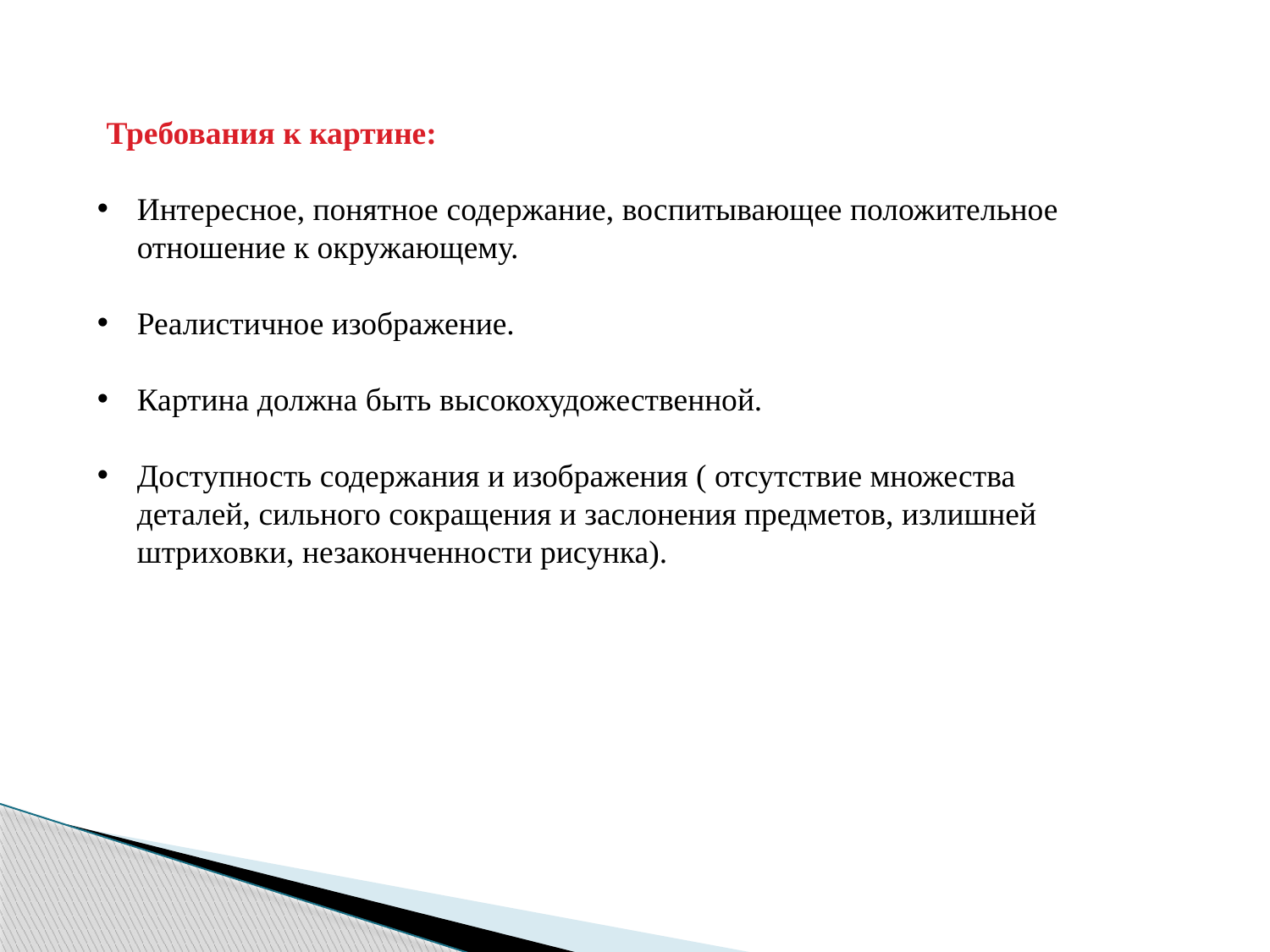

Требования к картине:

Интересное, понятное содержание, воспитывающее положительное отношение к окружающему.

Реалистичное изображение.

Картина должна быть высокохудожественной.

Доступность содержания и изображения ( отсутствие множества  деталей, сильного сокращения и заслонения предметов, излишней штриховки, незаконченности рисунка).